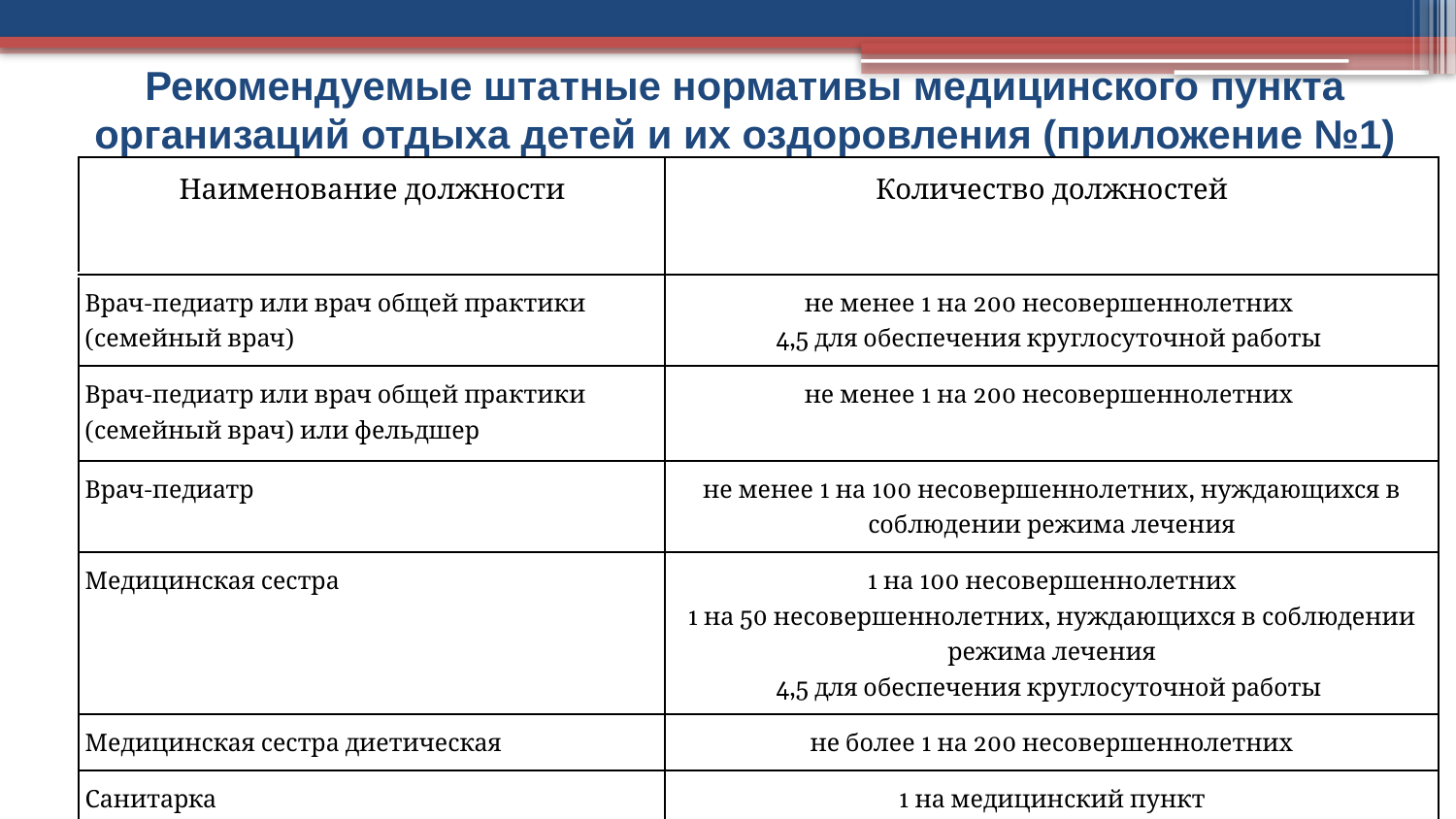

# Рекомендуемые штатные нормативы медицинского пункта организаций отдыха детей и их оздоровления (приложение №1)
| N п/п | Наименование должности | Количество должностей |
| --- | --- | --- |
| 1. | Врач-педиатр или врач общей практики (семейный врач) | не менее 1 на 200 несовершеннолетних 4,5 для обеспечения круглосуточной работы |
| 2. | Врач-педиатр или врач общей практики (семейный врач) или фельдшер | не менее 1 на 200 несовершеннолетних |
| 3. | Врач-педиатр | не менее 1 на 100 несовершеннолетних, нуждающихся в соблюдении режима лечения |
| 4. | Медицинская сестра | 1 на 100 несовершеннолетних 1 на 50 несовершеннолетних, нуждающихся в соблюдении режима лечения 4,5 для обеспечения круглосуточной работы |
| 5. | Медицинская сестра диетическая | не более 1 на 200 несовершеннолетних |
| 6. | Санитарка | 1 на медицинский пункт |